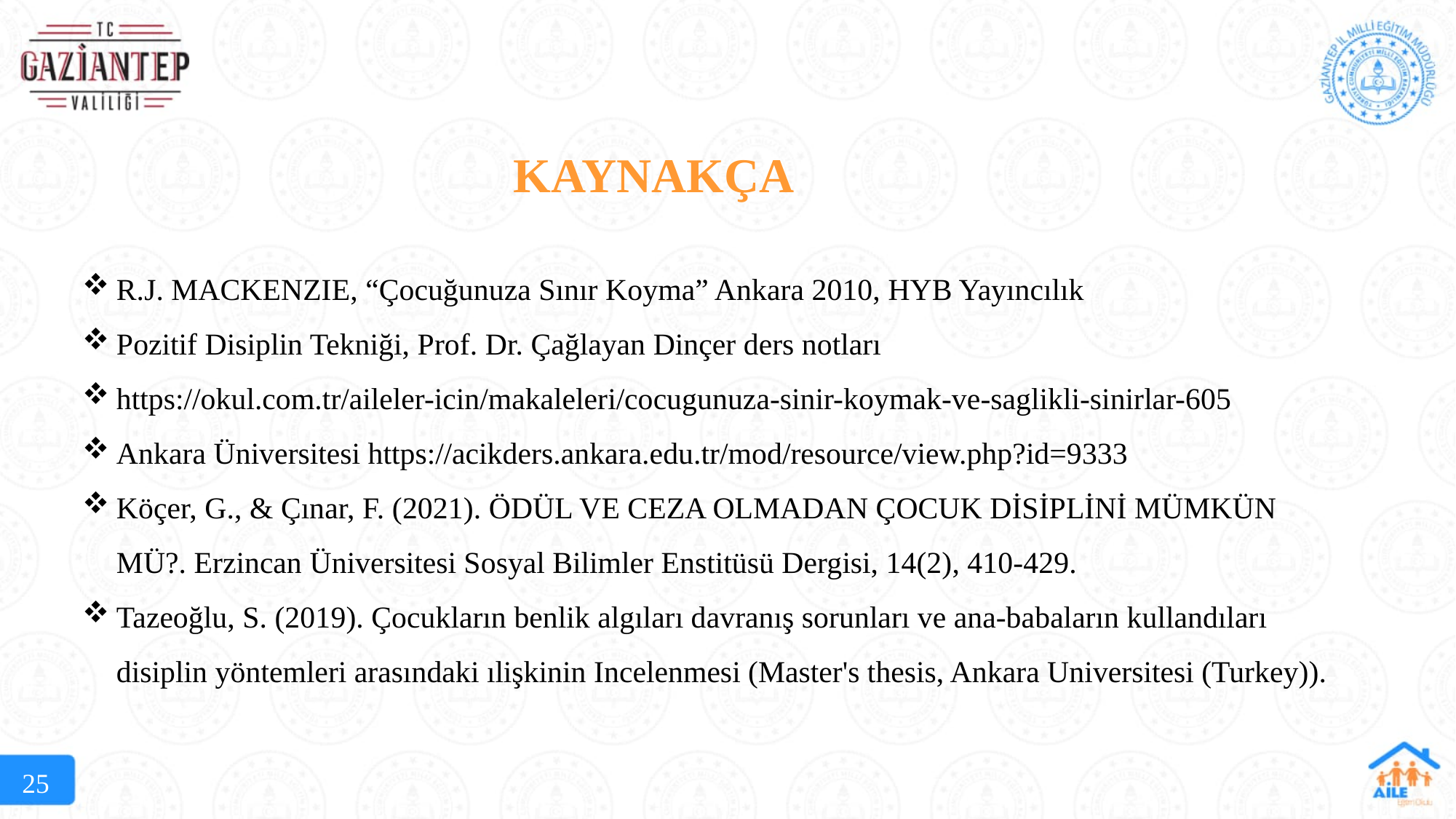

KAYNAKÇA

R.J. MACKENZIE, “Çocuğunuza Sınır Koyma” Ankara 2010, HYB Yayıncılık
Pozitif Disiplin Tekniği, Prof. Dr. Çağlayan Dinçer ders notları
https://okul.com.tr/aileler-icin/makaleleri/cocugunuza-sinir-koymak-ve-saglikli-sinirlar-605
Ankara Üniversitesi https://acikders.ankara.edu.tr/mod/resource/view.php?id=9333
Köçer, G., & Çınar, F. (2021). ÖDÜL VE CEZA OLMADAN ÇOCUK DİSİPLİNİ MÜMKÜN MÜ?. Erzincan Üniversitesi Sosyal Bilimler Enstitüsü Dergisi, 14(2), 410-429.
Tazeoğlu, S. (2019). Çocukların benlik algıları davranış sorunları ve ana-babaların kullandıları disiplin yöntemleri arasındaki ılişkinin Incelenmesi (Master's thesis, Ankara Universitesi (Turkey)).
25